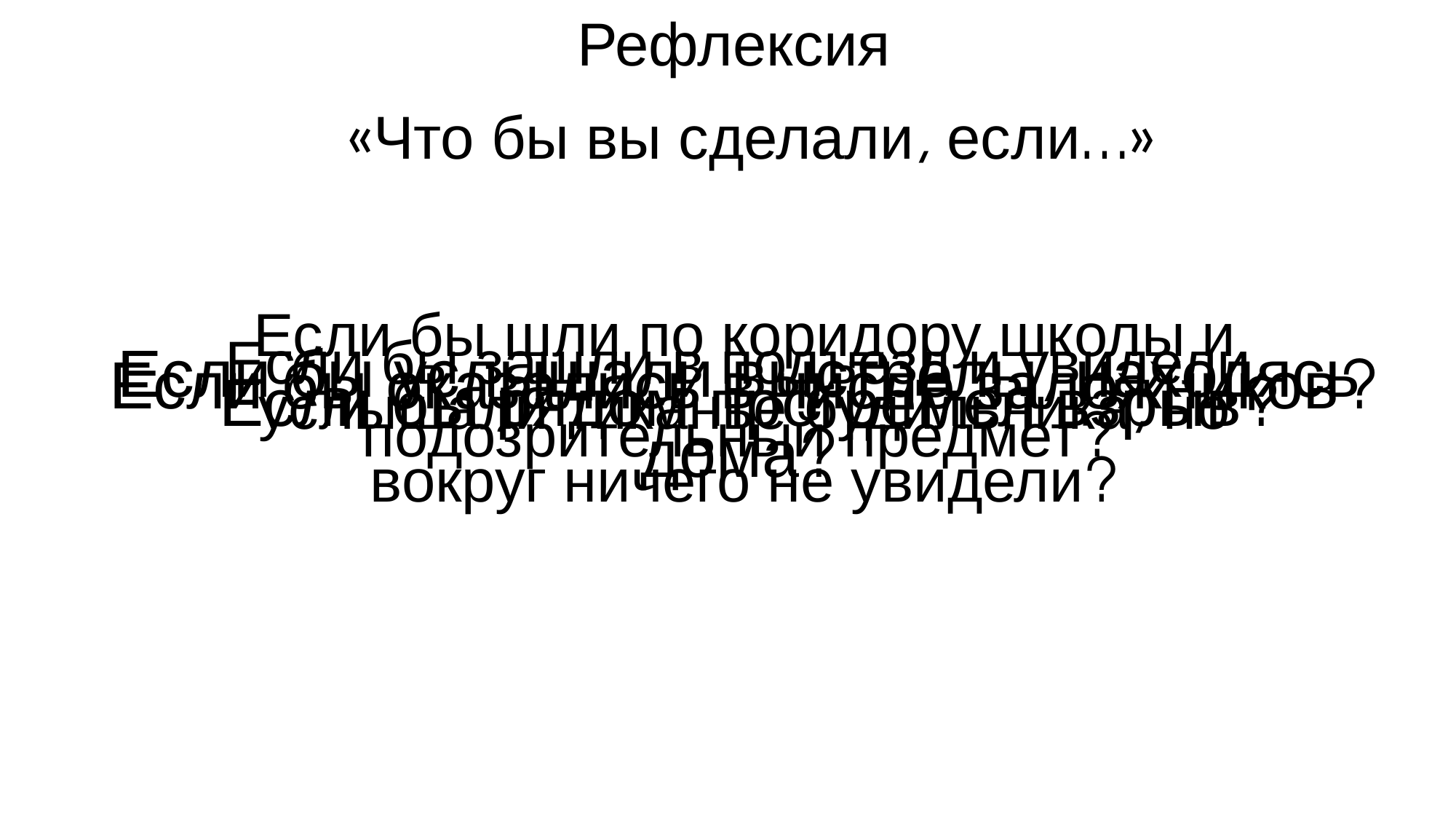

Рефлексия
«Что бы вы сделали, если…»
Если бы шли по коридору школы и услышали тиканье будильника, но вокруг ничего не увидели?
Если бы зашли в подъезд и увидели подозрительный предмет?
Если бы услышали выстрелы, находясь дома?
Если бы оказались в числе заложников?
Если бы рядом прогремел взрыв?